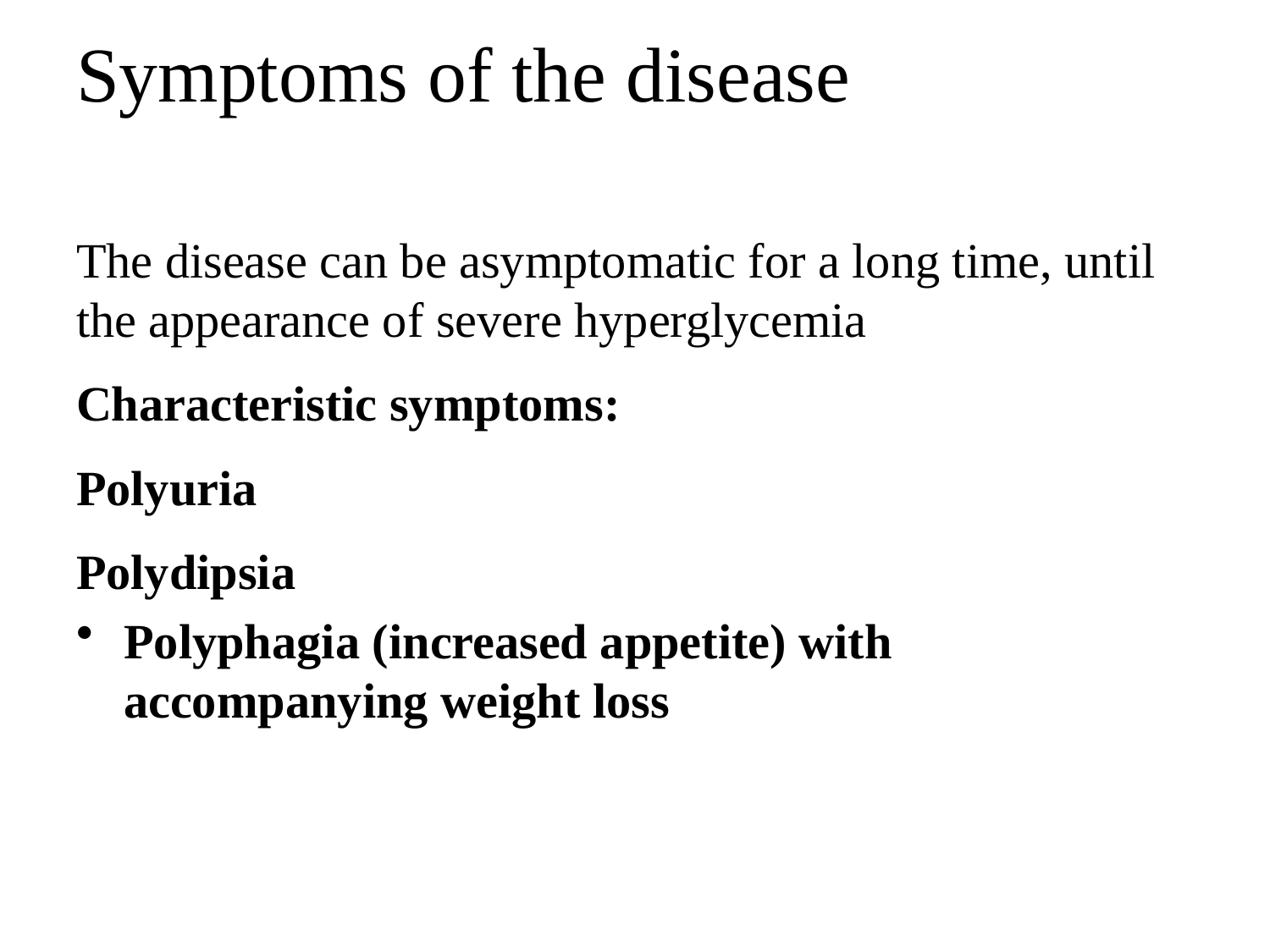

# Symptoms of the disease

The disease can be asymptomatic for a long time, until the appearance of severe hyperglycemia
Characteristic symptoms:
Polyuria
Polydipsia
Polyphagia (increased appetite) with accompanying weight loss